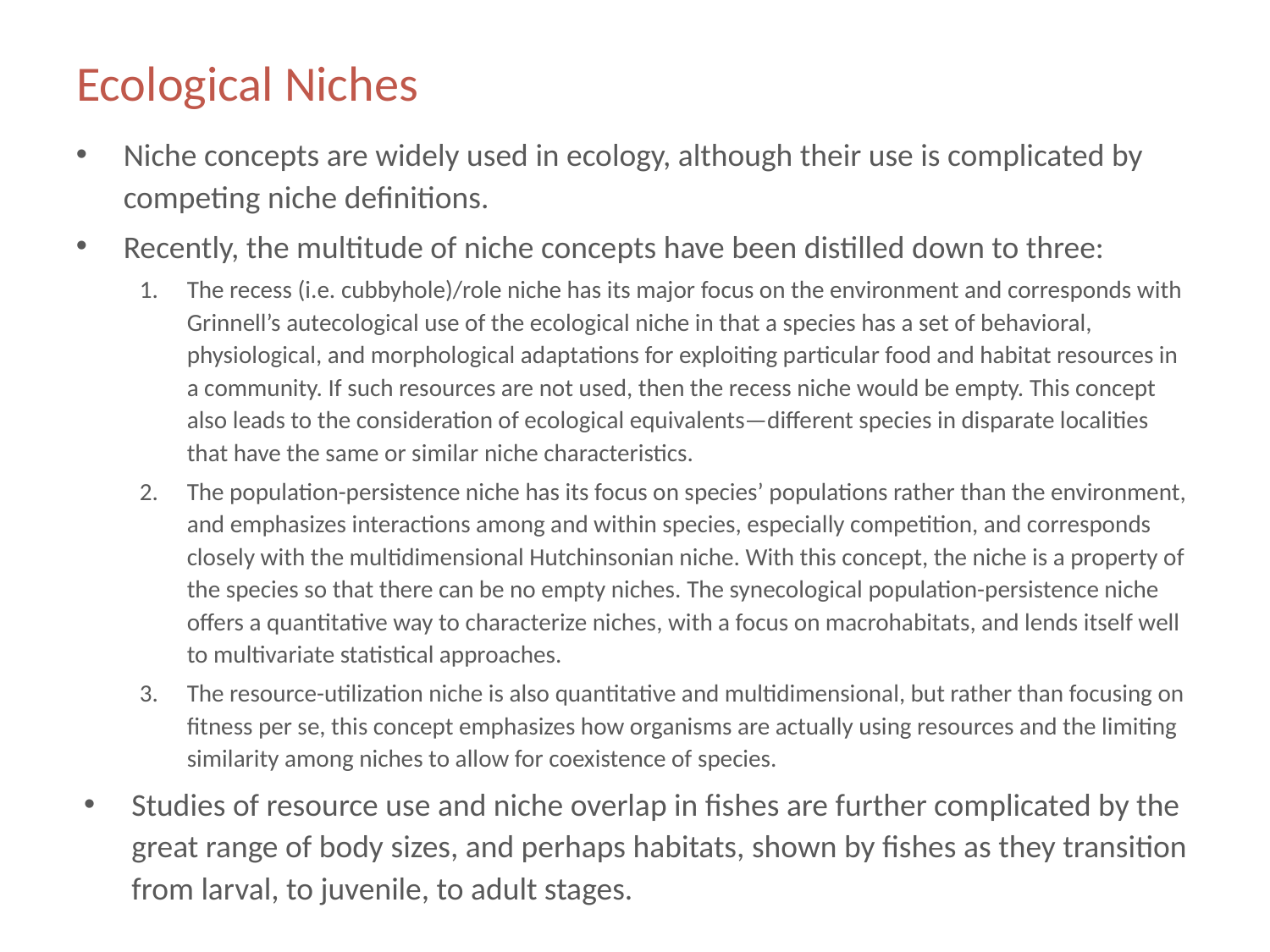

# Ecological Niches
Niche concepts are widely used in ecology, although their use is complicated by competing niche definitions.
Recently, the multitude of niche concepts have been distilled down to three:
The recess (i.e. cubbyhole)/role niche has its major focus on the environment and corresponds with Grinnell’s autecological use of the ecological niche in that a species has a set of behavioral, physiological, and morphological adaptations for exploiting particular food and habitat resources in a community. If such resources are not used, then the recess niche would be empty. This concept also leads to the consideration of ecological equivalents—different species in disparate localities that have the same or similar niche characteristics.
The population-persistence niche has its focus on species’ populations rather than the environment, and emphasizes interactions among and within species, especially competition, and corresponds closely with the multidimensional Hutchinsonian niche. With this concept, the niche is a property of the species so that there can be no empty niches. The synecological population-persistence niche offers a quantitative way to characterize niches, with a focus on macrohabitats, and lends itself well to multivariate statistical approaches.
The resource-utilization niche is also quantitative and multidimensional, but rather than focusing on fitness per se, this concept emphasizes how organisms are actually using resources and the limiting similarity among niches to allow for coexistence of species.
Studies of resource use and niche overlap in fishes are further complicated by the great range of body sizes, and perhaps habitats, shown by fishes as they transition from larval, to juvenile, to adult stages.